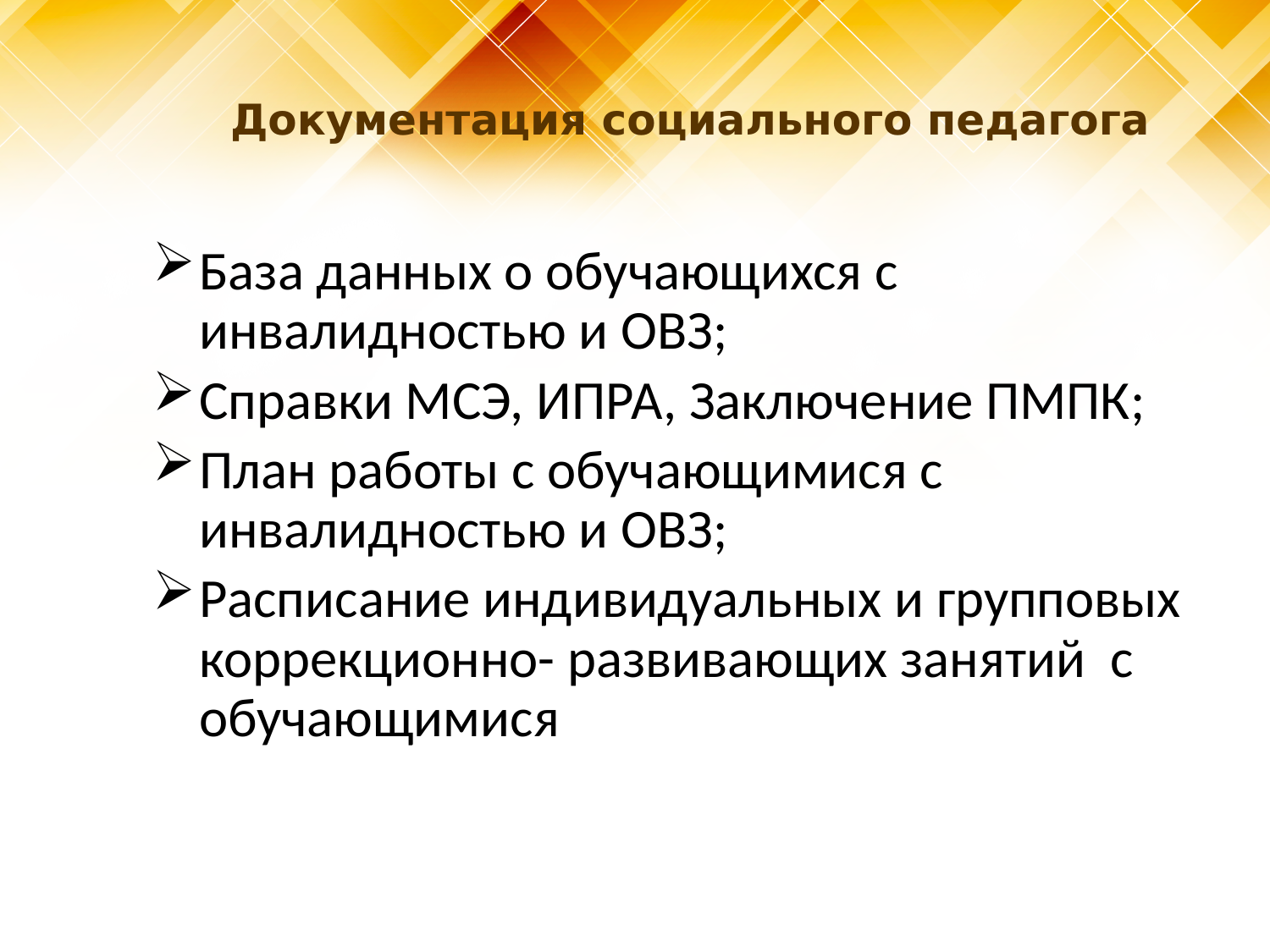

Документация социального педагога
База данных о обучающихся с инвалидностью и ОВЗ;
Справки МСЭ, ИПРА, Заключение ПМПК;
План работы с обучающимися с инвалидностью и ОВЗ;
Расписание индивидуальных и групповых коррекционно- развивающих занятий  с обучающимися